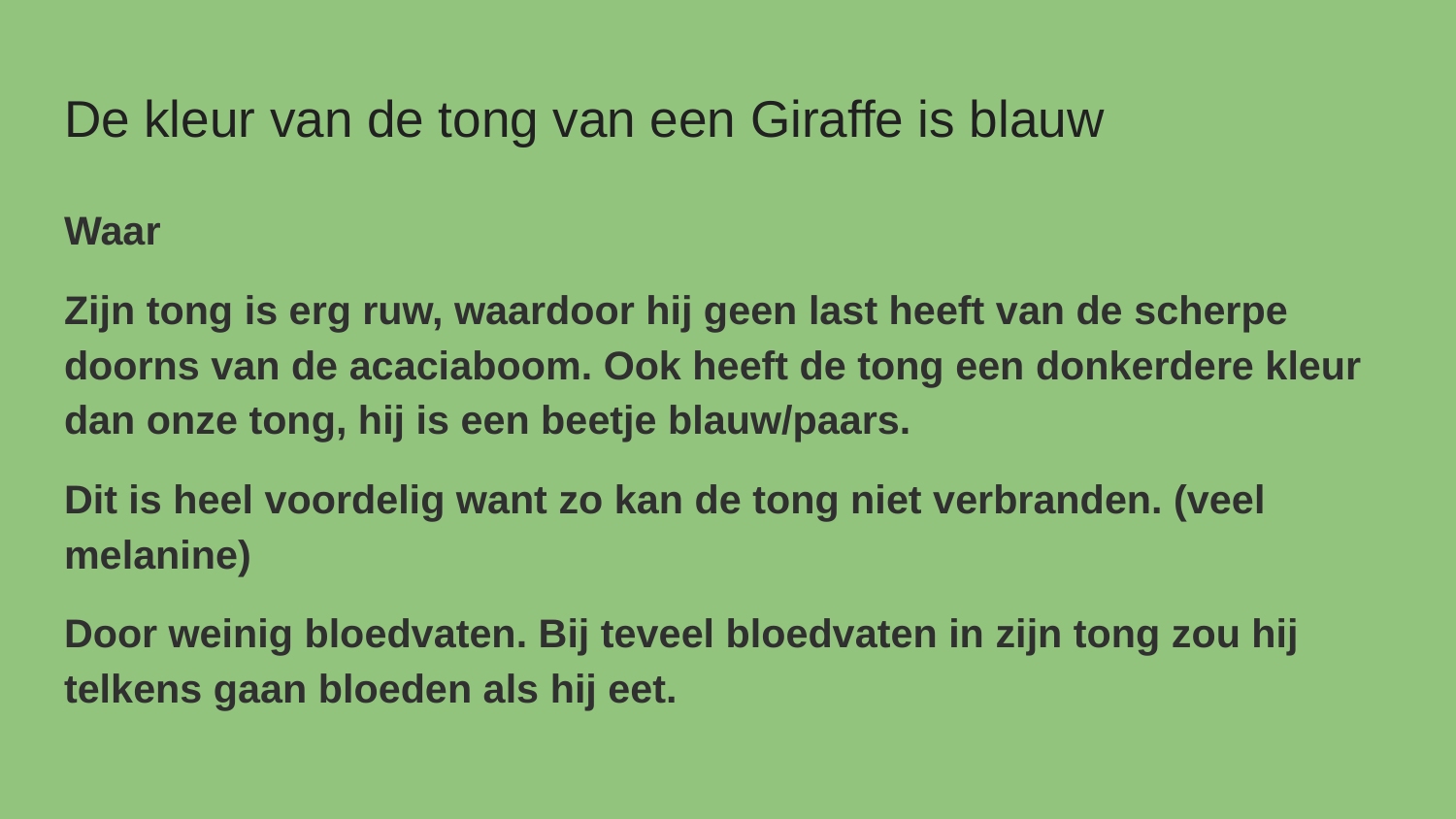

# De kleur van de tong van een Giraffe is blauw
Waar
Zijn tong is erg ruw, waardoor hij geen last heeft van de scherpe doorns van de acaciaboom. Ook heeft de tong een donkerdere kleur dan onze tong, hij is een beetje blauw/paars.
Dit is heel voordelig want zo kan de tong niet verbranden. (veel melanine)
Door weinig bloedvaten. Bij teveel bloedvaten in zijn tong zou hij telkens gaan bloeden als hij eet.